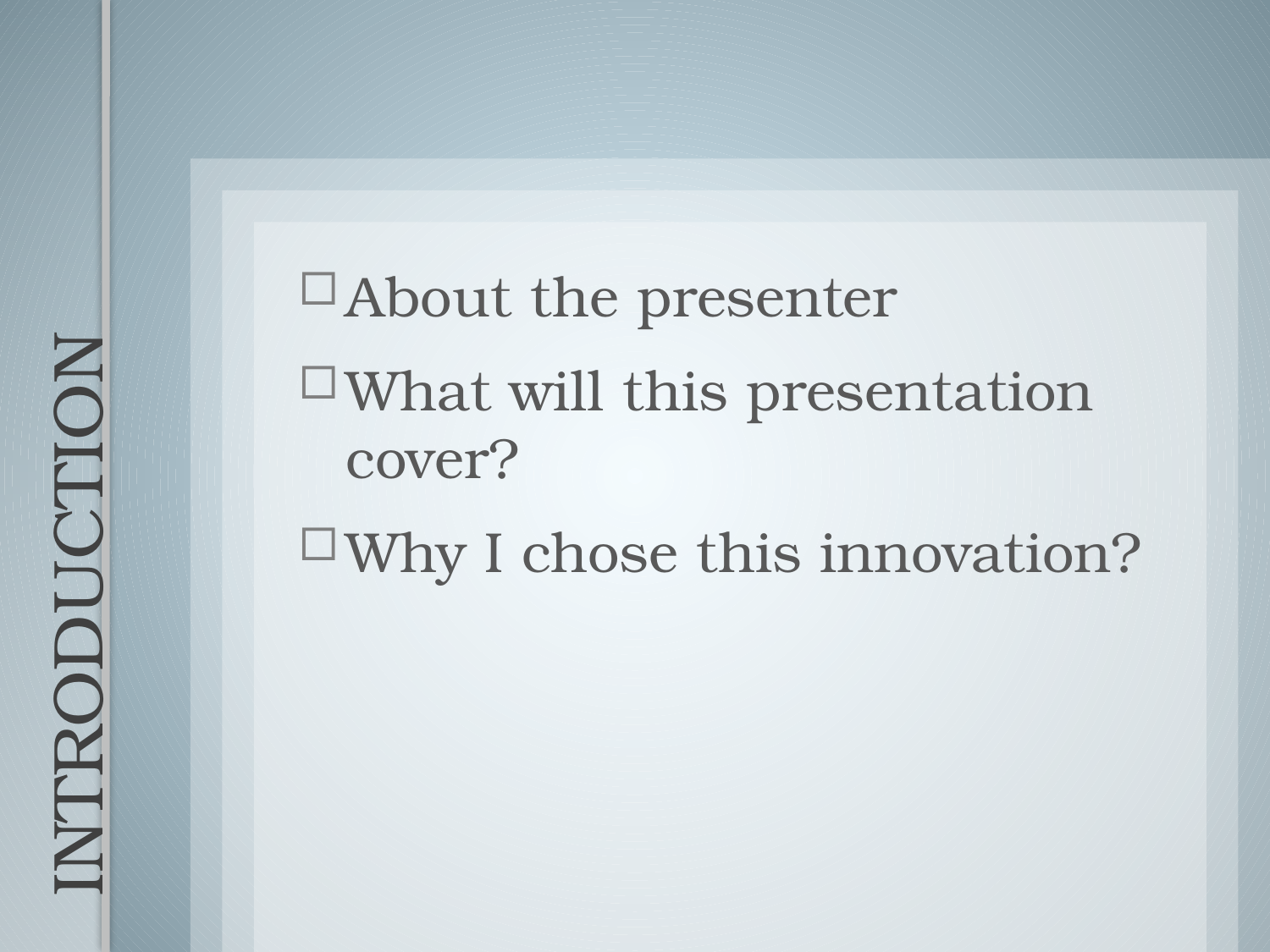

About the presenter
What will this presentation cover?
Why I chose this innovation?
# INTRODUCTION